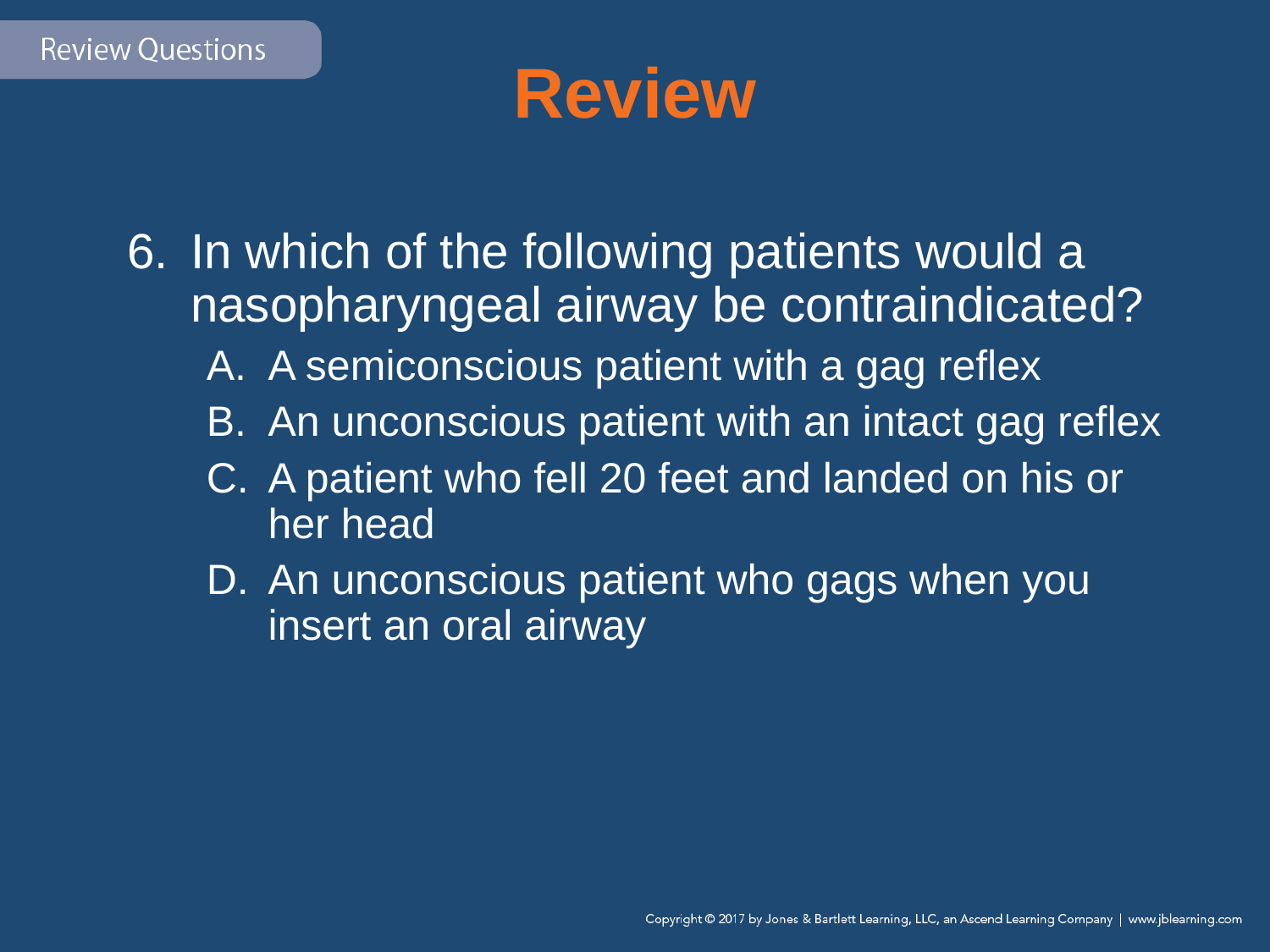

# Review
In which of the following patients would a nasopharyngeal airway be contraindicated?
A semiconscious patient with a gag reflex
An unconscious patient with an intact gag reflex
A patient who fell 20 feet and landed on his or her head
An unconscious patient who gags when you insert an oral airway